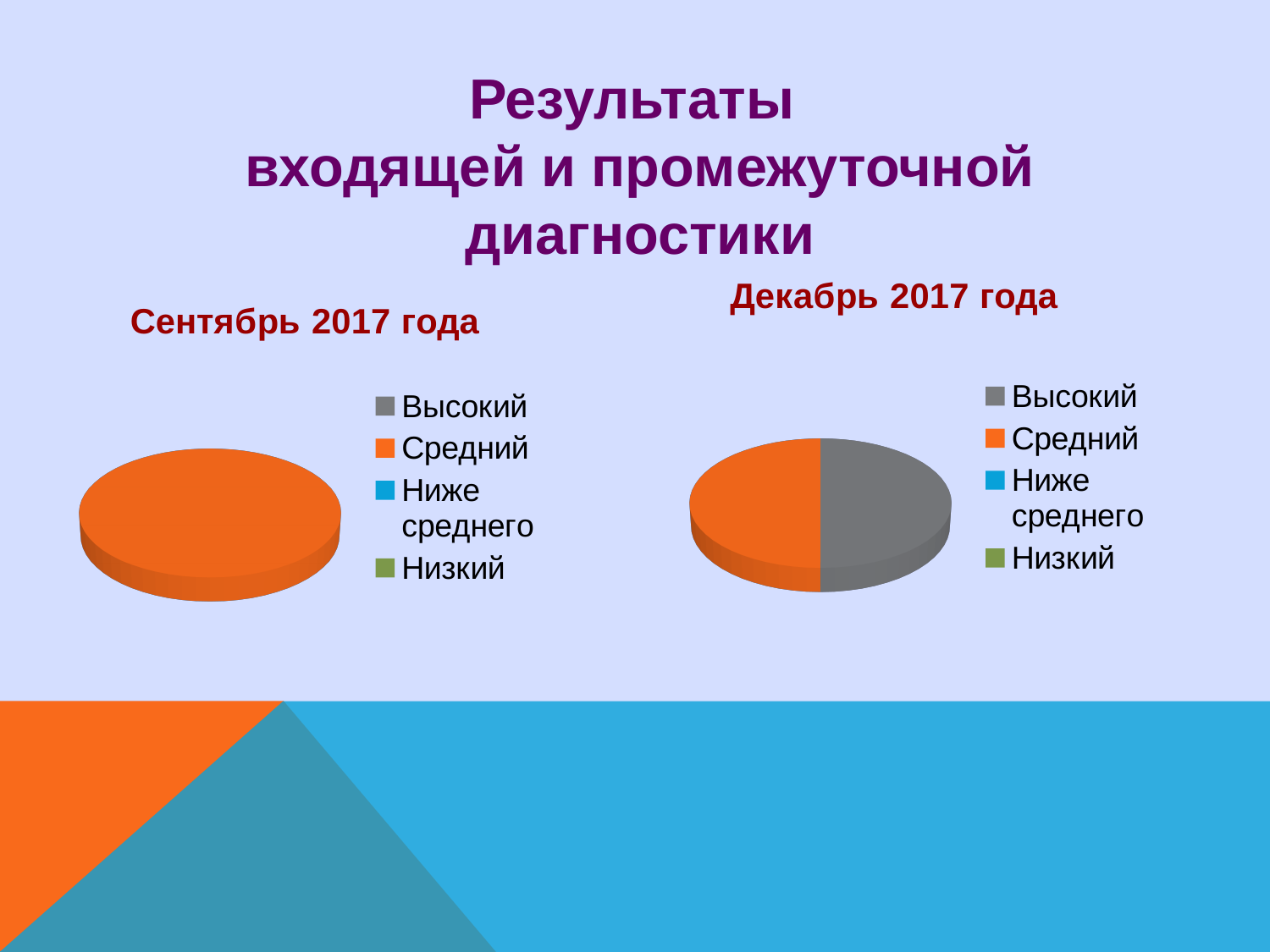

Результаты
входящей и промежуточной диагностики

[unsupported chart]

[unsupported chart]